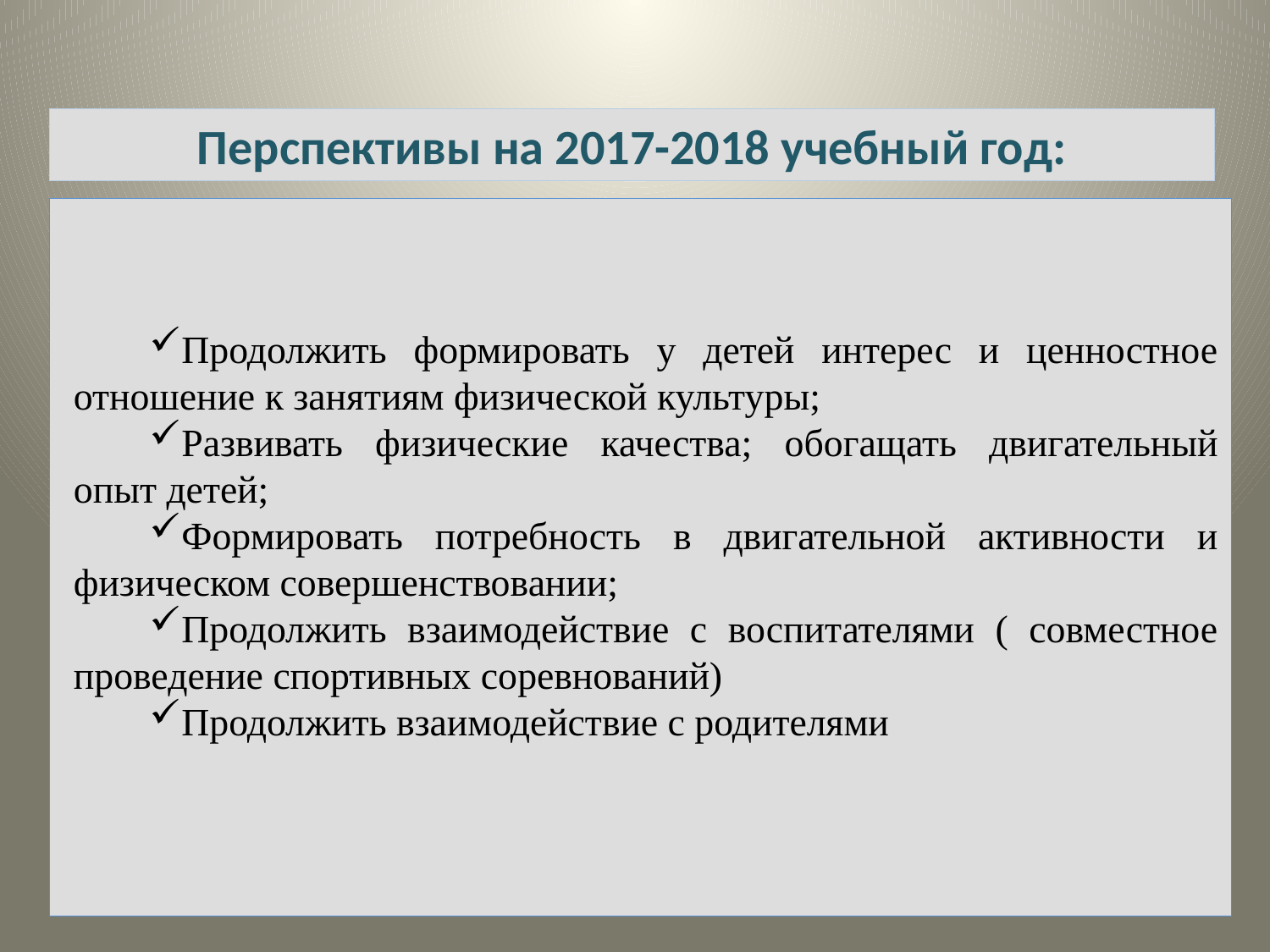

Перспективы на 2017-2018 учебный год:
Продолжить формировать у детей интерес и ценностное отношение к занятиям физической культуры;
Развивать физические качества; обогащать двигательный опыт детей;
Формировать потребность в двигательной активности и физическом совершенствовании;
Продолжить взаимодействие с воспитателями ( совместное проведение спортивных соревнований)
Продолжить взаимодействие с родителями